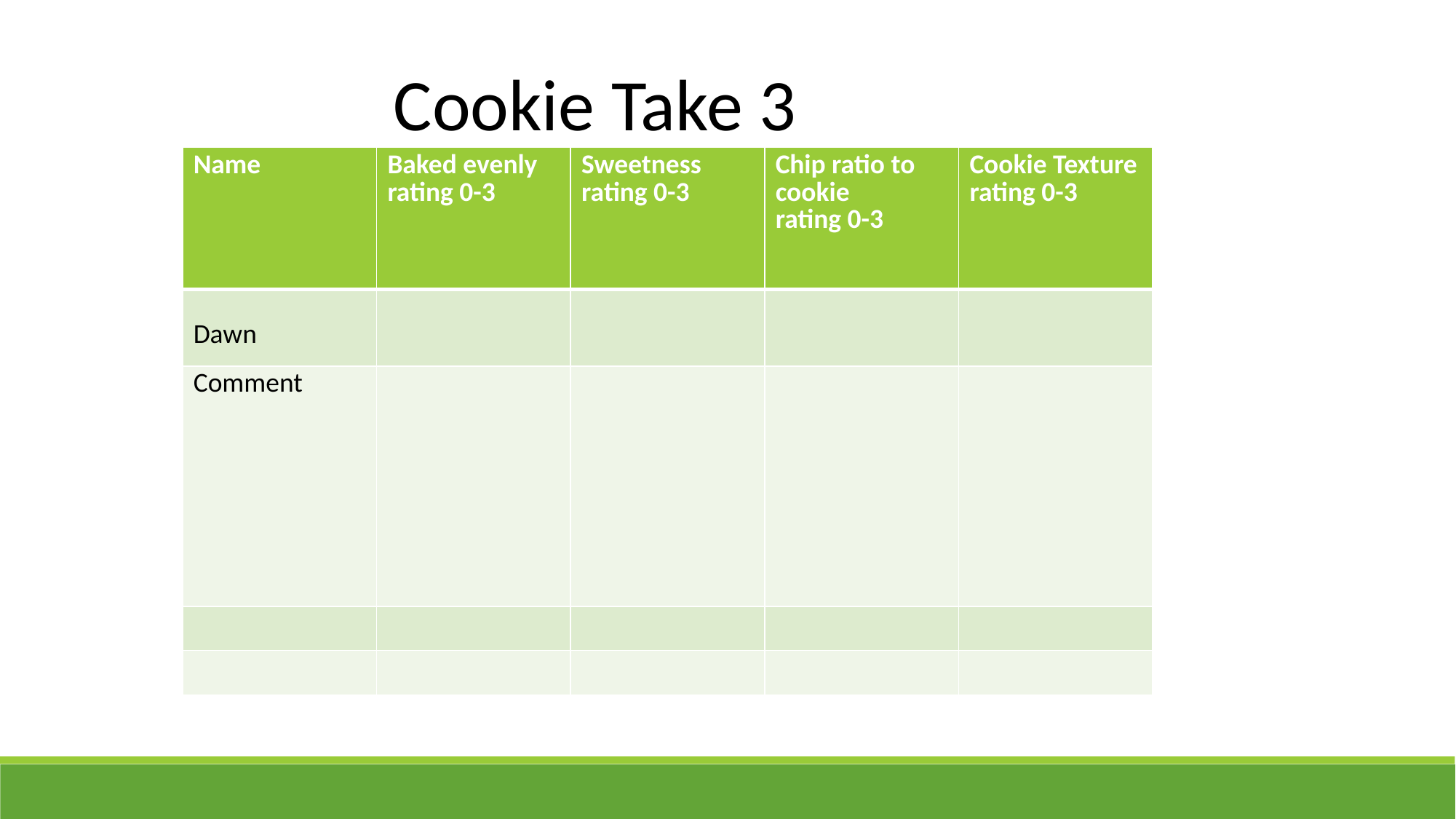

Cookie Take 3

| Name | Baked evenly rating 0-3 | Sweetness rating 0-3 | Chip ratio to cookie rating 0-3 | Cookie Texture rating 0-3 |
| --- | --- | --- | --- | --- |
| Dawn |  |  |  |  |
| Comment |  |  |  |  |
|  |  |  |  |  |
|  |  |  |  |  |